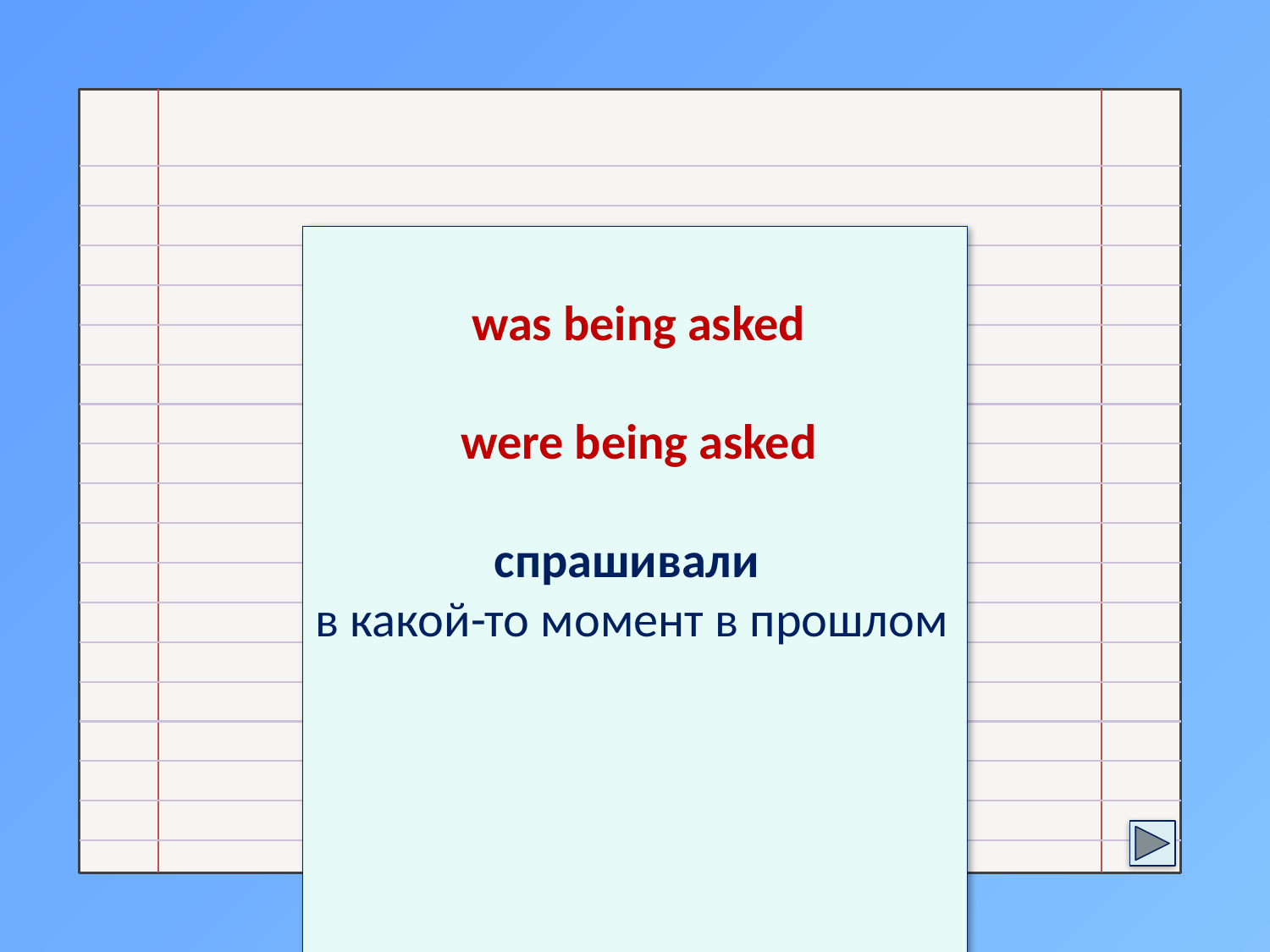

was being asked

             were being asked

                спрашивали
в какой-то момент в прошлом